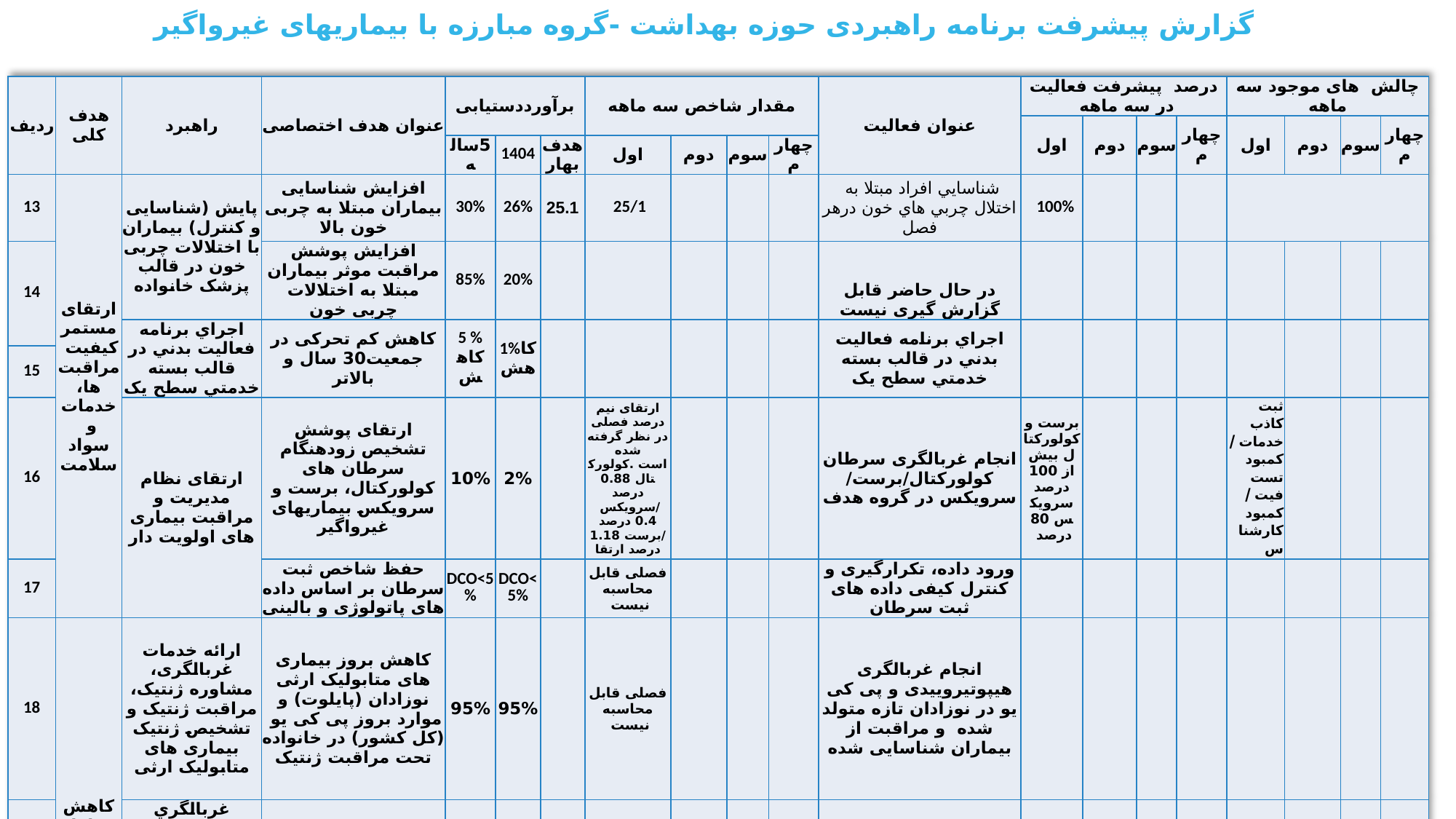

گزارش پیشرفت برنامه راهبردی حوزه بهداشت -گروه مبارزه با بیماریهای غیرواگیر
| ردیف | هدف کلی | راهبرد | عنوان هدف اختصاصی | برآورددستیابی |  |  | مقدار شاخص سه ماهه |  |  |  | عنوان فعالیت | درصد پیشرفت فعالیت در سه ماهه |  |  |  | چالش های موجود سه ماهه |  |  |  |
| --- | --- | --- | --- | --- | --- | --- | --- | --- | --- | --- | --- | --- | --- | --- | --- | --- | --- | --- | --- |
|  |  |  |  |  |  |  |  |  |  |  |  | اول | دوم | سوم | چهارم | اول | دوم | سوم | چهارم |
|  |  |  |  | 5ساله | 1404 | هدف بهار | اول | دوم | سوم | چهارم |  |  |  |  |  |  |  |  |  |
| 13 | ارتقای مستمر کیفیت مراقبت ها، خدمات و سواد سلامت | پایش (شناسایی و کنترل) بيماران با اختلالات چربی خون در قالب پزشک خانواده | افزایش شناسایی بیماران مبتلا به چربی خون بالا | 30% | 26% | 25.1 | 25/1 |  |  |  | شناسايي افراد مبتلا به اختلال چربي هاي خون درهر فصل | 100% |  |  |  |  |  |  |  |
| 14 |  |  | افزایش پوشش مراقبت موثر بيماران مبتلا به اختلالات چربی خون | 85% | 20% |  |  |  |  |  | در حال حاضر قابل گزارش گیری نیست |  |  |  |  |  |  |  |  |
|  |  | اجراي برنامه فعاليت بدني در قالب بسته خدمتي سطح یک | کاهش کم تحرکی در جمعیت30 سال و بالاتر | 5 % کاهش | 1%کاهش |  |  |  |  |  | اجراي برنامه فعاليت بدني در قالب بسته خدمتي سطح یک |  |  |  |  |  |  |  |  |
| 15 |  | اجراي برنامه فعاليت بدني در قالب بسته خدمتي سطح یک | کاهش کم تحرکی در جمعیت30 سال و بالاتر | 5 % کاهش | 1%کاهش |  |  |  |  |  | اجراي برنامه فعاليت بدني در قالب بسته خدمتي سطح یک |  |  |  |  |  |  |  |  |
| 16 |  | ارتقای نظام مدیریت و مراقبت بیماری های اولویت دار | ارتقای پوشش تشخیص زودهنگام سرطان های کولورکتال، برست و سرویکس بیماریهای غیرواگیر | 10% | 2% |  | ارتقای نیم درصد فصلی در نظر گرفته شده است .کولورکتال 0.88 درصد /سرویکس 0.4 درصد /برست 1.18 درصد ارتقا |  |  |  | انجام غربالگری سرطان کولورکتال/برست/ سرویکس در گروه هدف | برست و کولورکتال بیش از 100 درصد سرویکس 80 درصد |  |  |  | ثبت کاذب خدمات / کمبود تست فیت / کمبود کارشناس |  |  |  |
| 17 |  |  | حفظ شاخص ثبت سرطان بر اساس داده های پاتولوژی و بالینی | DCO<5% | DCO<5% |  | فصلی قابل محاسبه نیست |  |  |  | ورود داده، تکرارگیری و کنترل کیفی داده های ثبت سرطان |  |  |  |  |  |  |  |  |
| 18 | کاهش عوامل خطر موثر بر بروز و شیوع بیماریهای اولویت دار | ارائه خدمات غربالگری، مشاوره ژنتیک، مراقبت ژنتیک و تشخیص ژنتیک بیماری های متابولیک ارثی | کاهش بروز بیماری های متابولیک ارثی نوزادان (پایلوت) و موارد بروز پی کی یو (کل کشور) در خانواده تحت مراقبت ژنتیک | 95% | 95% |  | فصلی قابل محاسبه نیست |  |  |  | انجام غربالگری هیپوتیروییدی و پی کی یو در نوزادان تازه متولد شده و مراقبت از بیماران شناسایی شده |  |  |  |  |  |  |  |  |
| 19 |  | غربالگري تالاسمي در زوج هاي متقاضي ازدواج و والدين بيماران مبتلا به تالاسمي ماژور | پوشش مراقبت ژنتیک در زوجین دارای نتایج مثبت | 100% | 100% |  | 100 |  |  |  | شناسايي و مراقبت زوج هاي ناقل تالاسمي |  |  |  |  |  |  |  |  |
| 20 |  | ارائه خدمت غربالگری هیپوتیروییدی و پی کی یو در نوزادان تازه متولد شده و مراقبت از بیماران شناسایی شده ارجاع و برنامه پزشک خانواده (روستایی و شهری) | شناسایی ومراقبت بیماران کم کاری تیروئید نوزادی وpku وپیشگیری در عقب ماندگی ذهنی در آنان | 99% | 98.3 |  | فصلی قابل محاسبه نیست |  |  |  | آموزش، آزمون غربالگری، پيگيری اوليه، تشخيص، مراقبت و ارزشيابی |  |  |  |  |  |  |  |  |